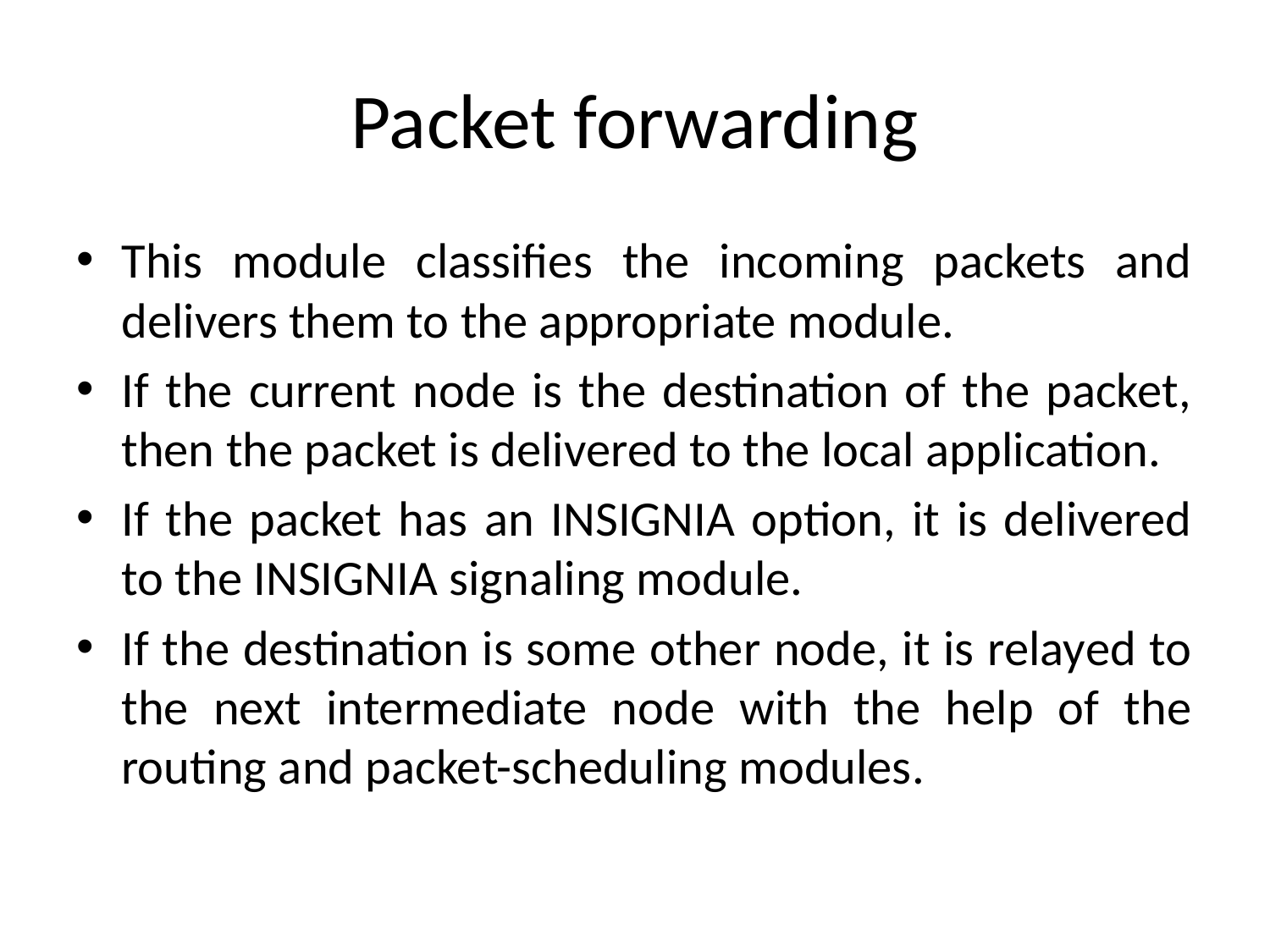

# Packet forwarding
This module classifies the incoming packets and delivers them to the appropriate module.
If the current node is the destination of the packet, then the packet is delivered to the local application.
If the packet has an INSIGNIA option, it is delivered to the INSIGNIA signaling module.
If the destination is some other node, it is relayed to the next intermediate node with the help of the routing and packet-scheduling modules.